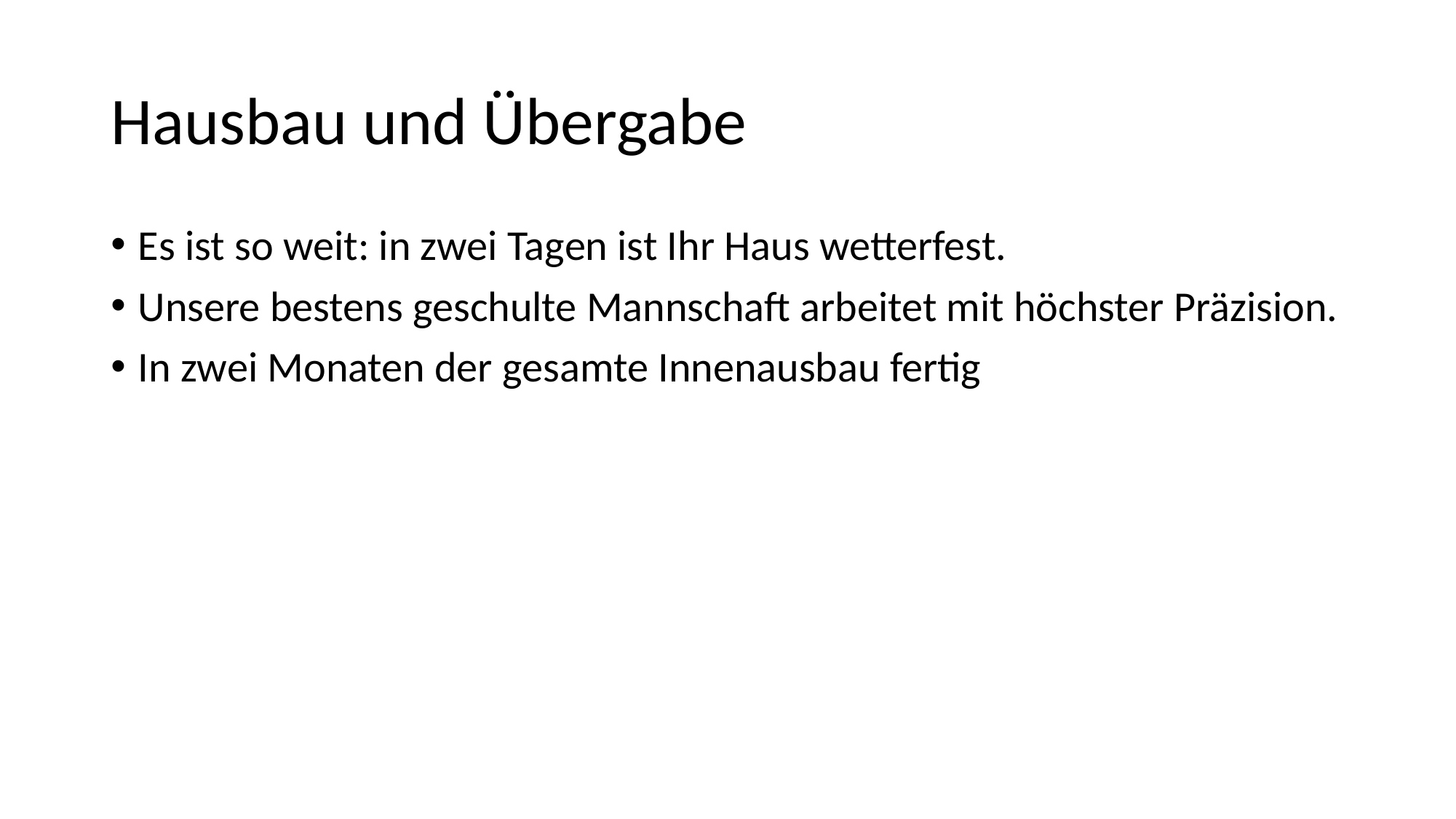

# Hausbau und Übergabe
Es ist so weit: in zwei Tagen ist Ihr Haus wetterfest.
Unsere bestens geschulte Mannschaft arbeitet mit höchster Präzision.
In zwei Monaten der gesamte Innenausbau fertig